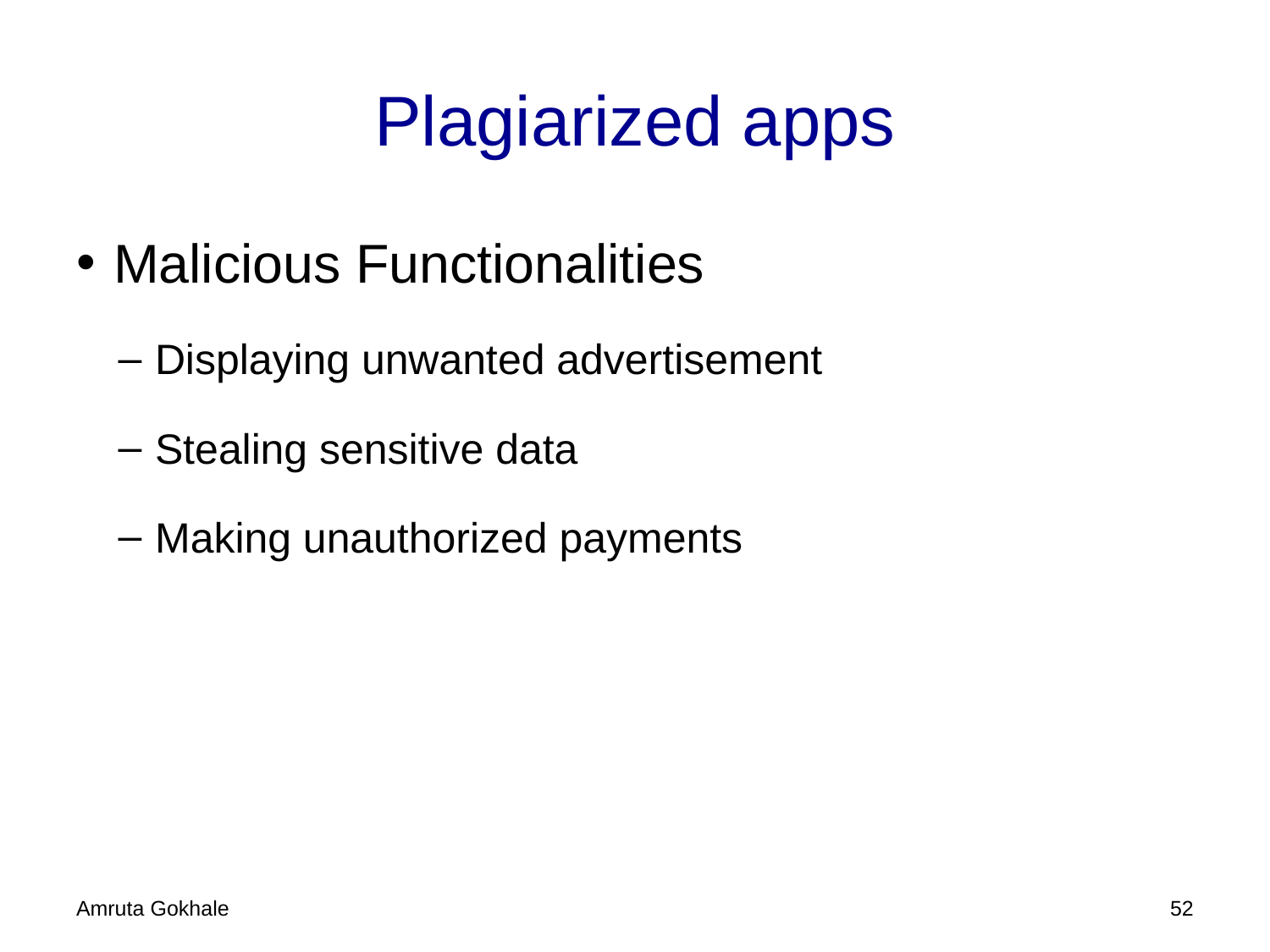

# Plagiarized apps
Malicious Functionalities
Displaying unwanted advertisement
Stealing sensitive data
Making unauthorized payments
Amruta Gokhale
52